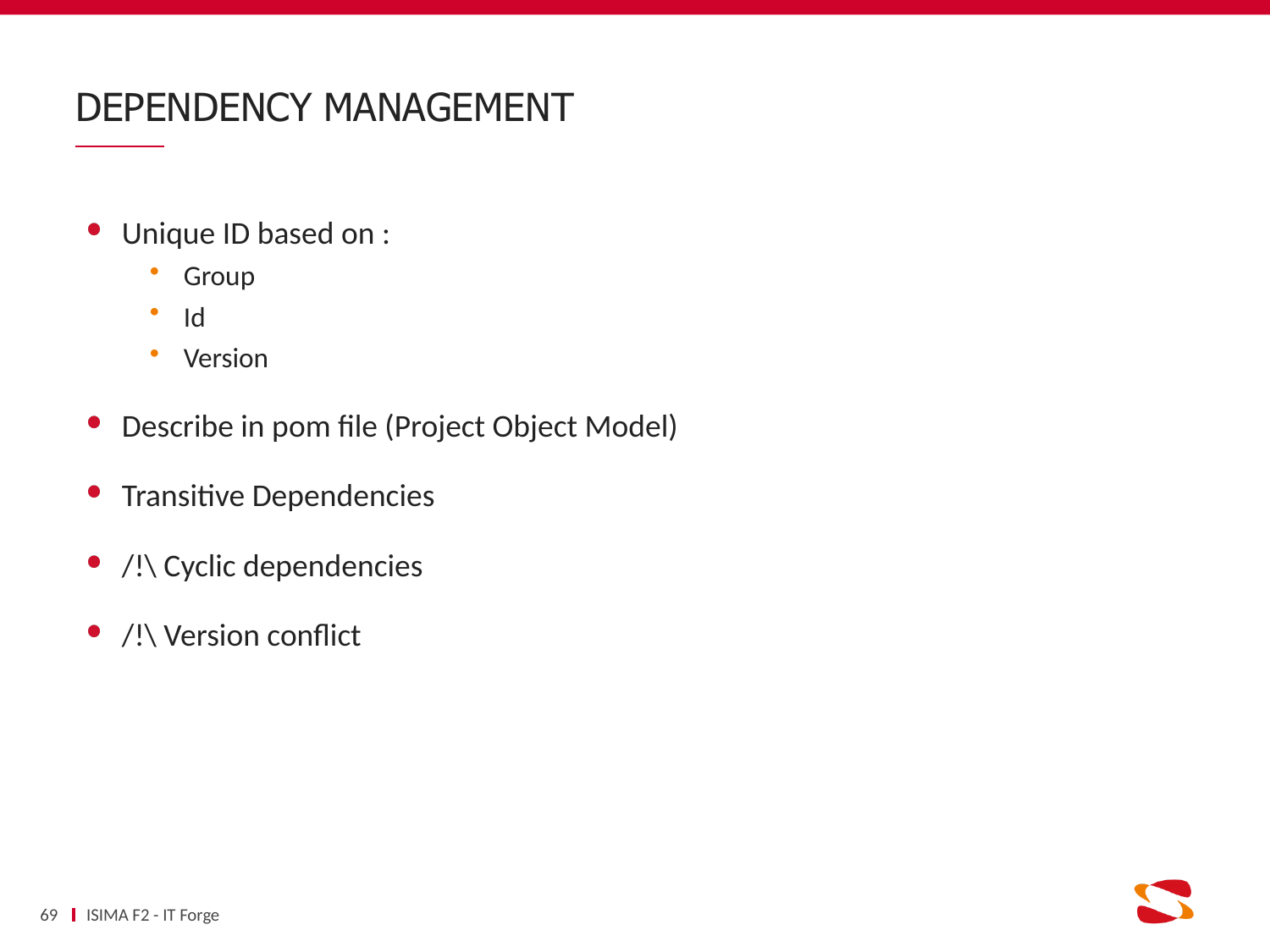

# DependeNcY management
Unique ID based on :
Group
Id
Version
Describe in pom file (Project Object Model)
Transitive Dependencies
/!\ Cyclic dependencies
/!\ Version conflict

69
ISIMA F2 - IT Forge